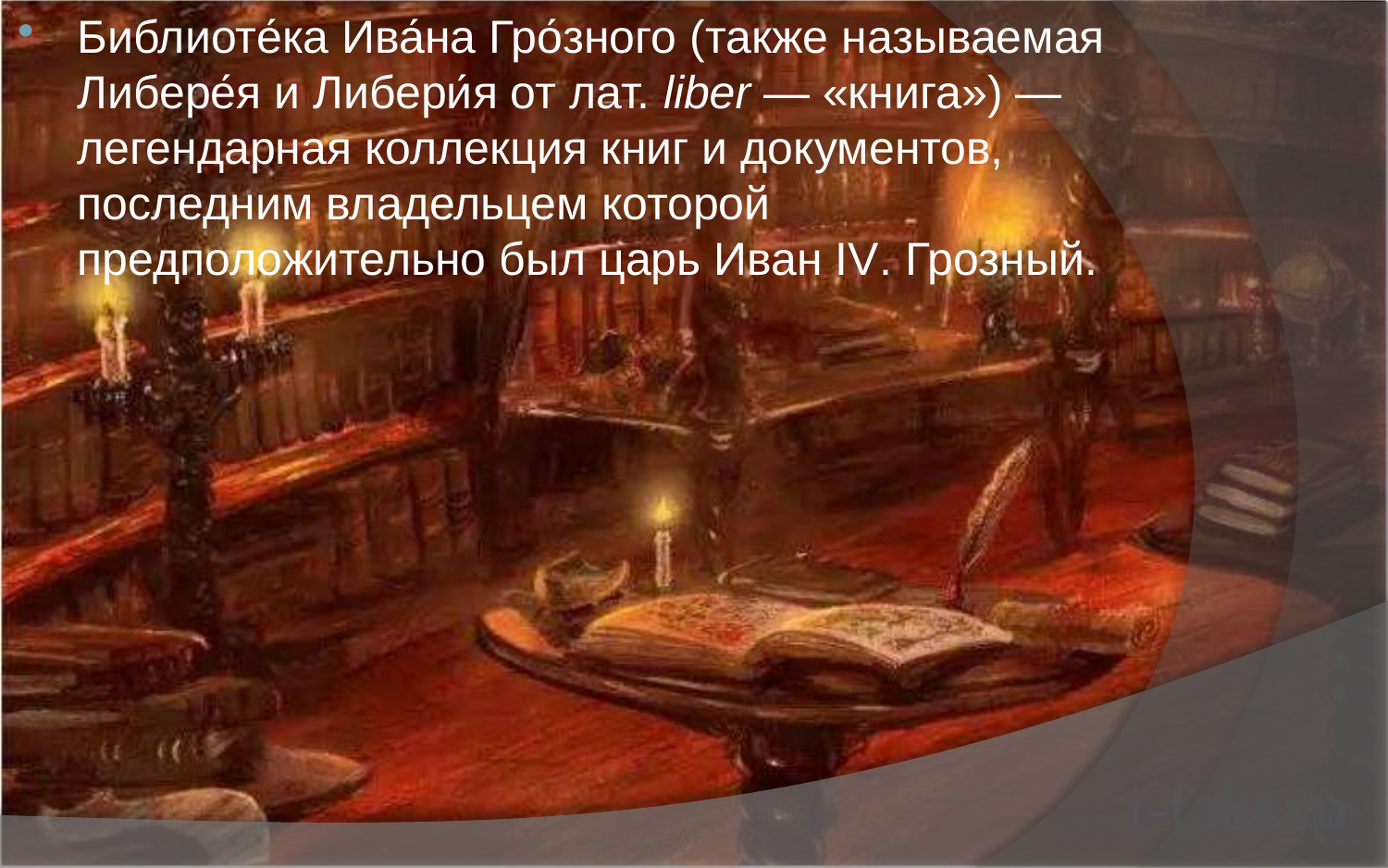

Библиоте́ка Ива́на Гро́зного (также называемая Либере́я и Либери́я от лат. liber — «книга») — легендарная коллекция книг и документов, последним владельцем которой предположительно был царь Иван IV. Грозный.